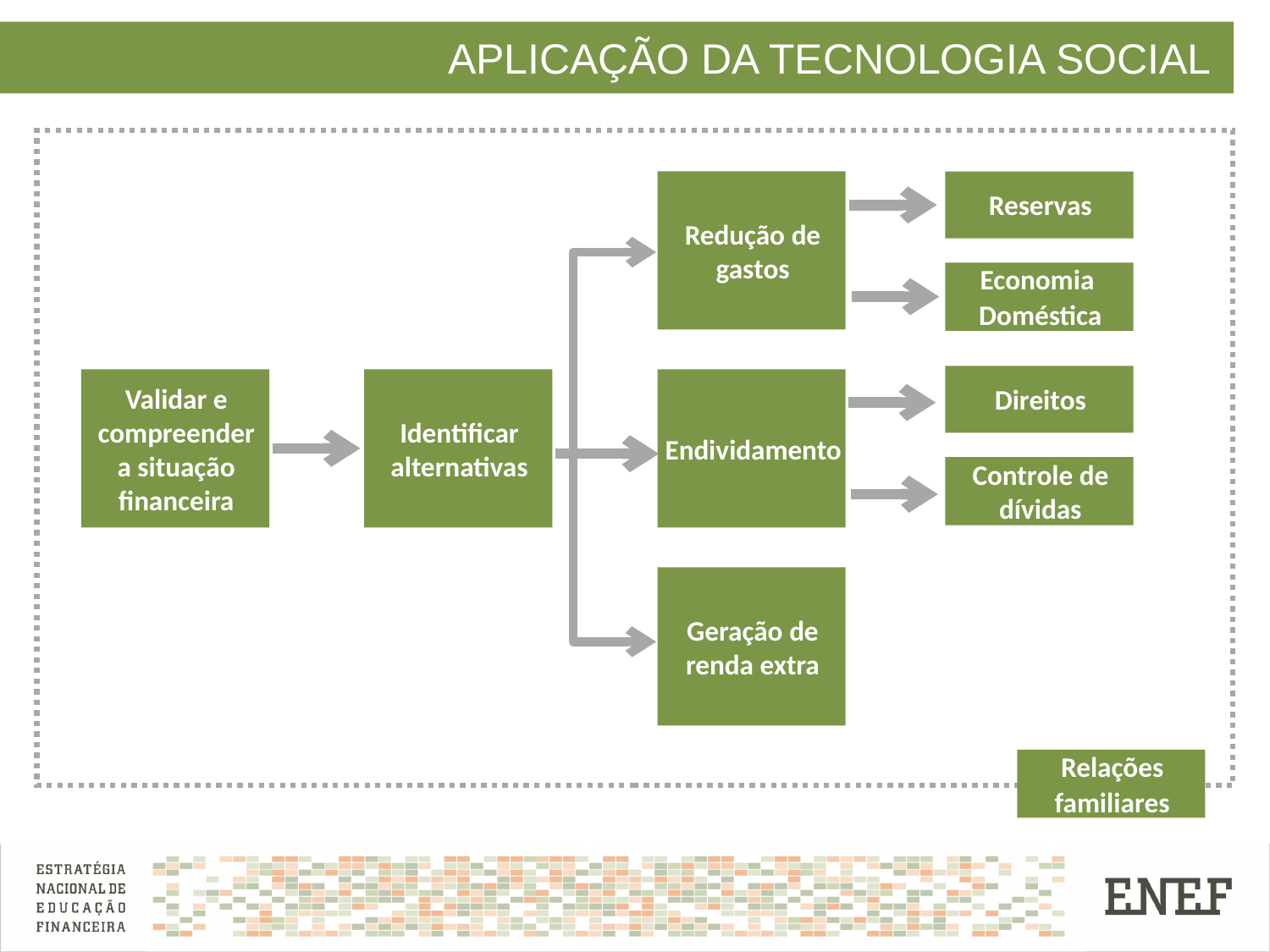

APLICAÇÃO DA TECNOLOGIA SOCIAL .

Reservas

Redução de
gastos

Economia
Doméstica

Validar e compreender a situação financeira
Direitos

Identificar alternativas
Endividamento

Controle de dívidas

Geração de
renda extra
Relações
familiares